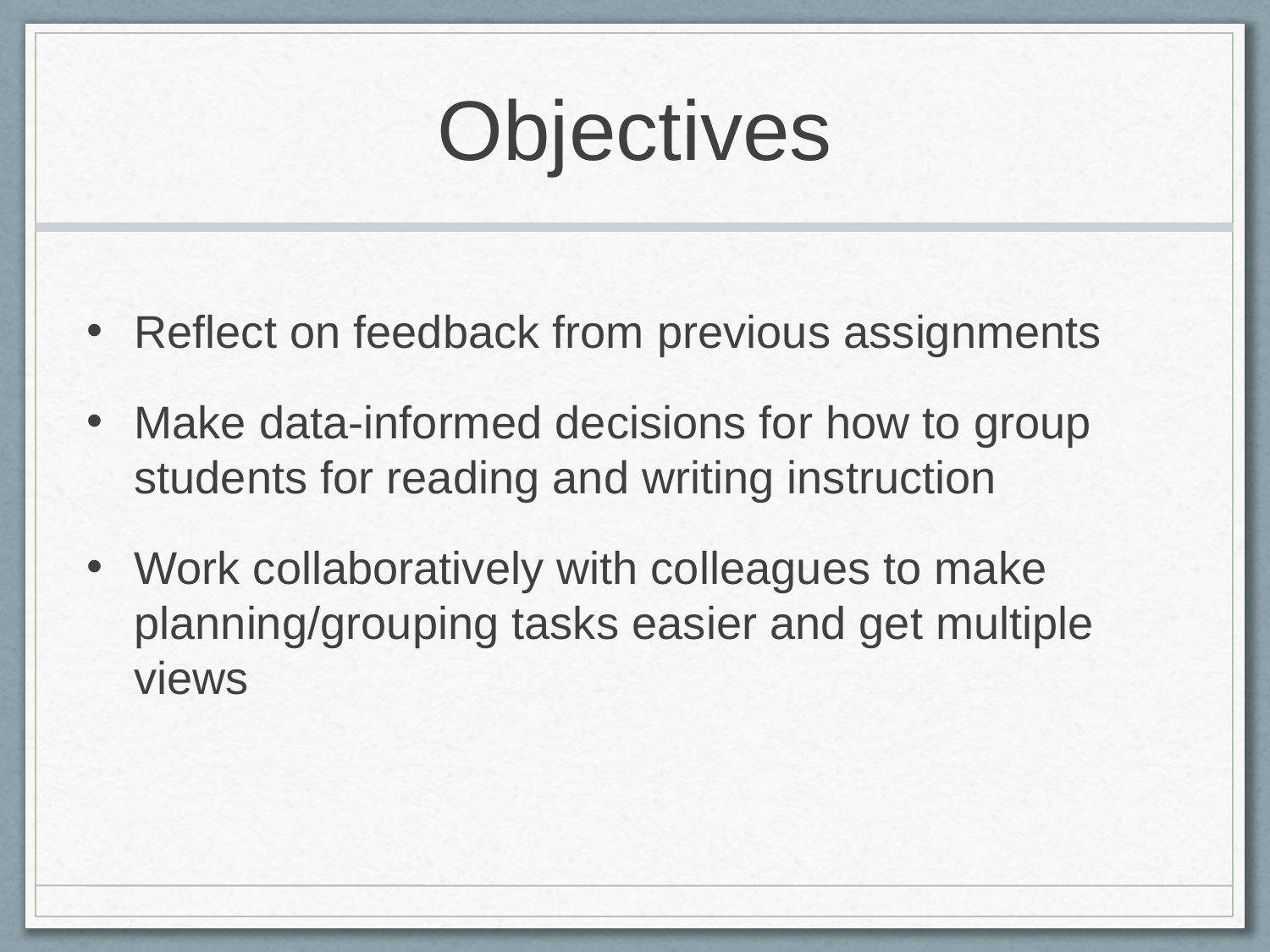

# Objectives
Reflect on feedback from previous assignments
Make data-informed decisions for how to group students for reading and writing instruction
Work collaboratively with colleagues to make planning/grouping tasks easier and get multiple views